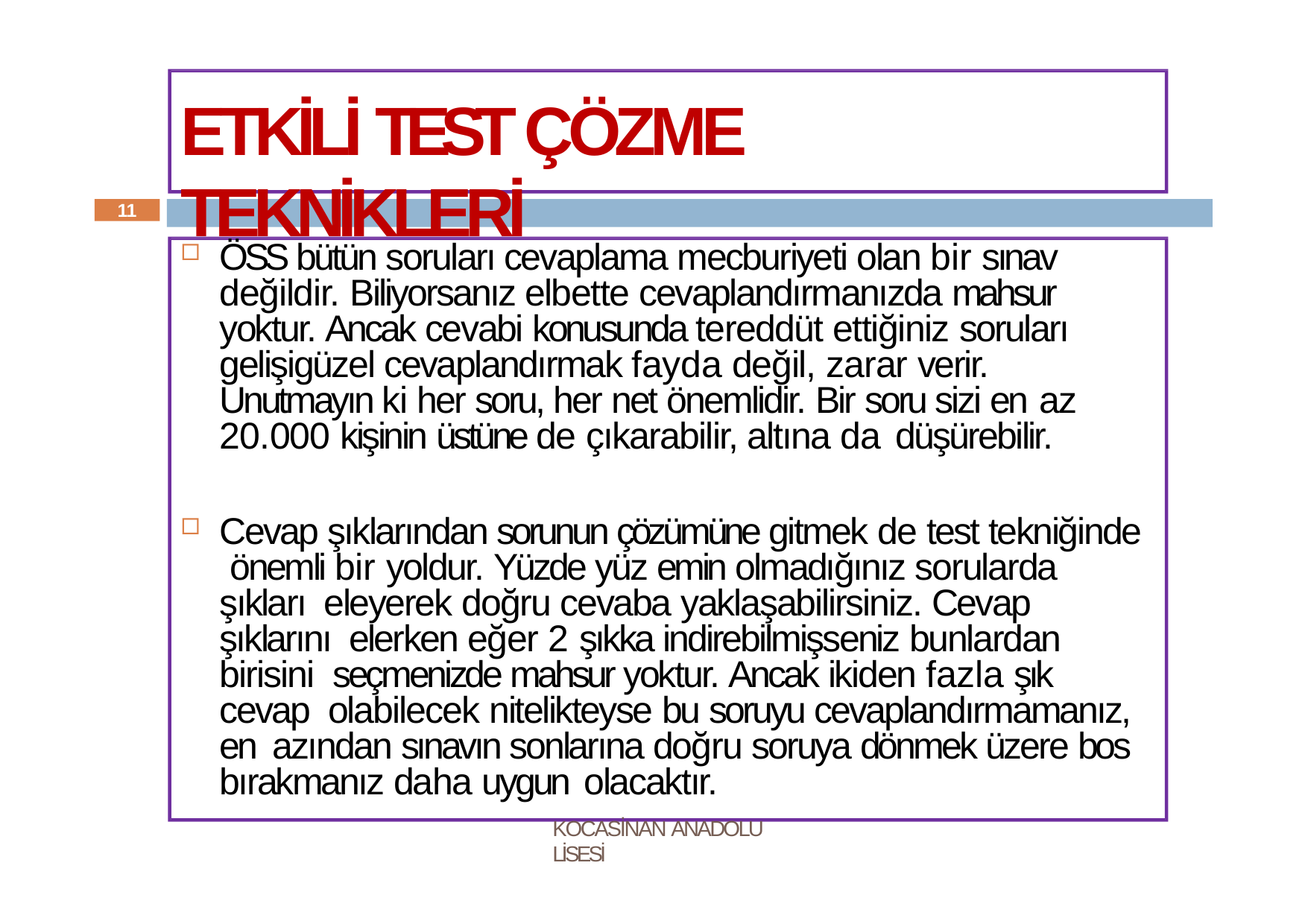

# ETKİLİ TEST ÇÖZME TEKNİKLERİ
11
ÖSS bütün soruları cevaplama mecburiyeti olan bir sınav  değildir. Biliyorsanız elbette cevaplandırmanızda mahsur  yoktur. Ancak cevabi konusunda tereddüt ettiğiniz soruları  gelişigüzel cevaplandırmak fayda değil, zarar verir.  Unutmayın ki her soru, her net önemlidir. Bir soru sizi en az
20.000 kişinin üstüne de çıkarabilir, altına da düşürebilir.

Cevap şıklarından sorunun çözümüne gitmek de test tekniğinde  önemli bir yoldur. Yüzde yüz emin olmadığınız sorularda şıkları  eleyerek doğru cevaba yaklaşabilirsiniz. Cevap şıklarını  elerken eğer 2 şıkka indirebilmişseniz bunlardan birisini  seçmenizde mahsur yoktur. Ancak ikiden fazla şık cevap  olabilecek nitelikteyse bu soruyu cevaplandırmamanız, en  azından sınavın sonlarına doğru soruya dönmek üzere bos  bırakmanız daha uygun olacaktır.

KOCASİNAN ANADOLU LİSESİ